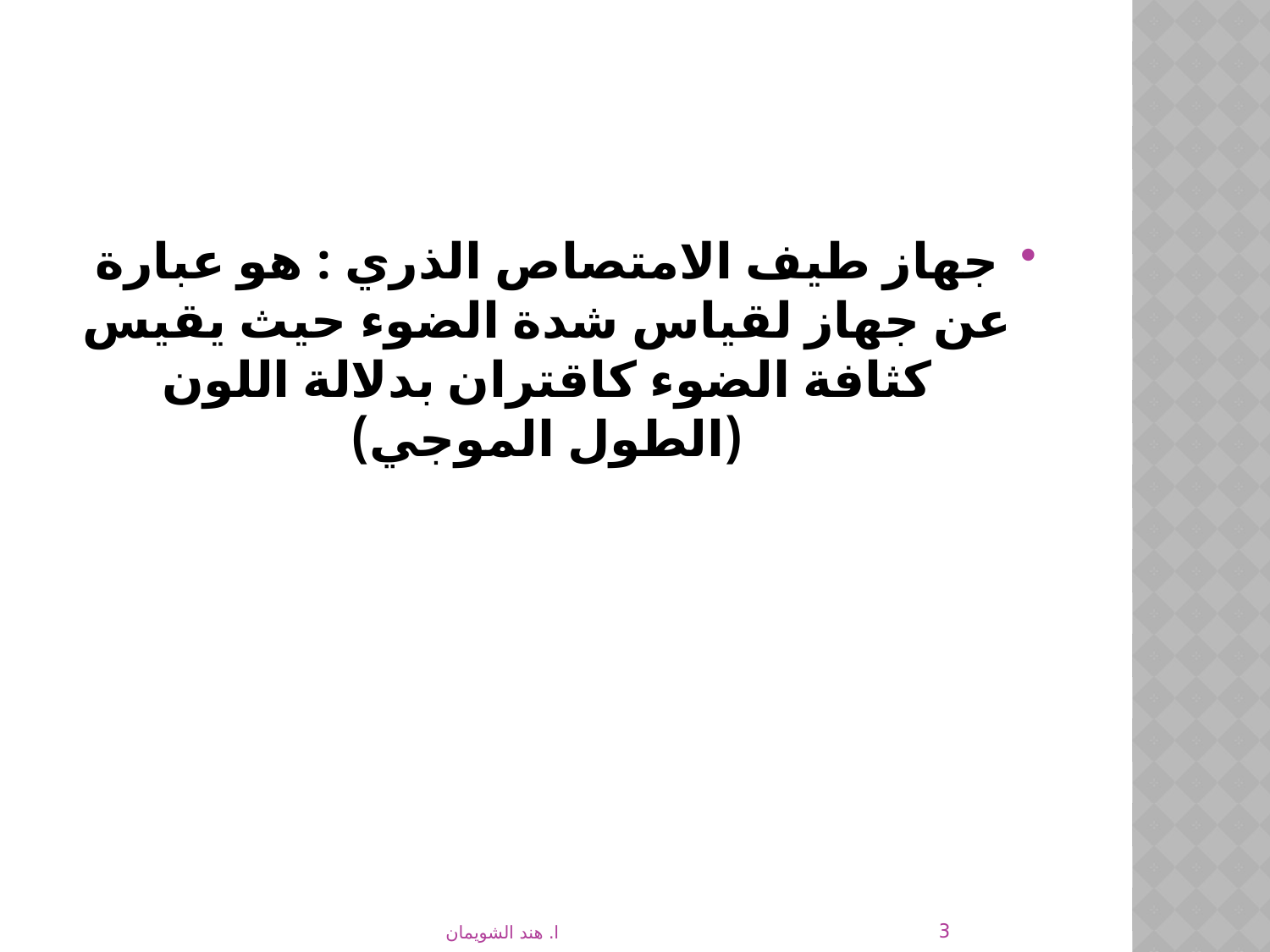

جهاز طيف الامتصاص الذري : هو عبارة عن جهاز لقياس شدة الضوء حيث يقيس كثافة الضوء كاقتران بدلالة اللون (الطول الموجي)

3
ا. هند الشويمان